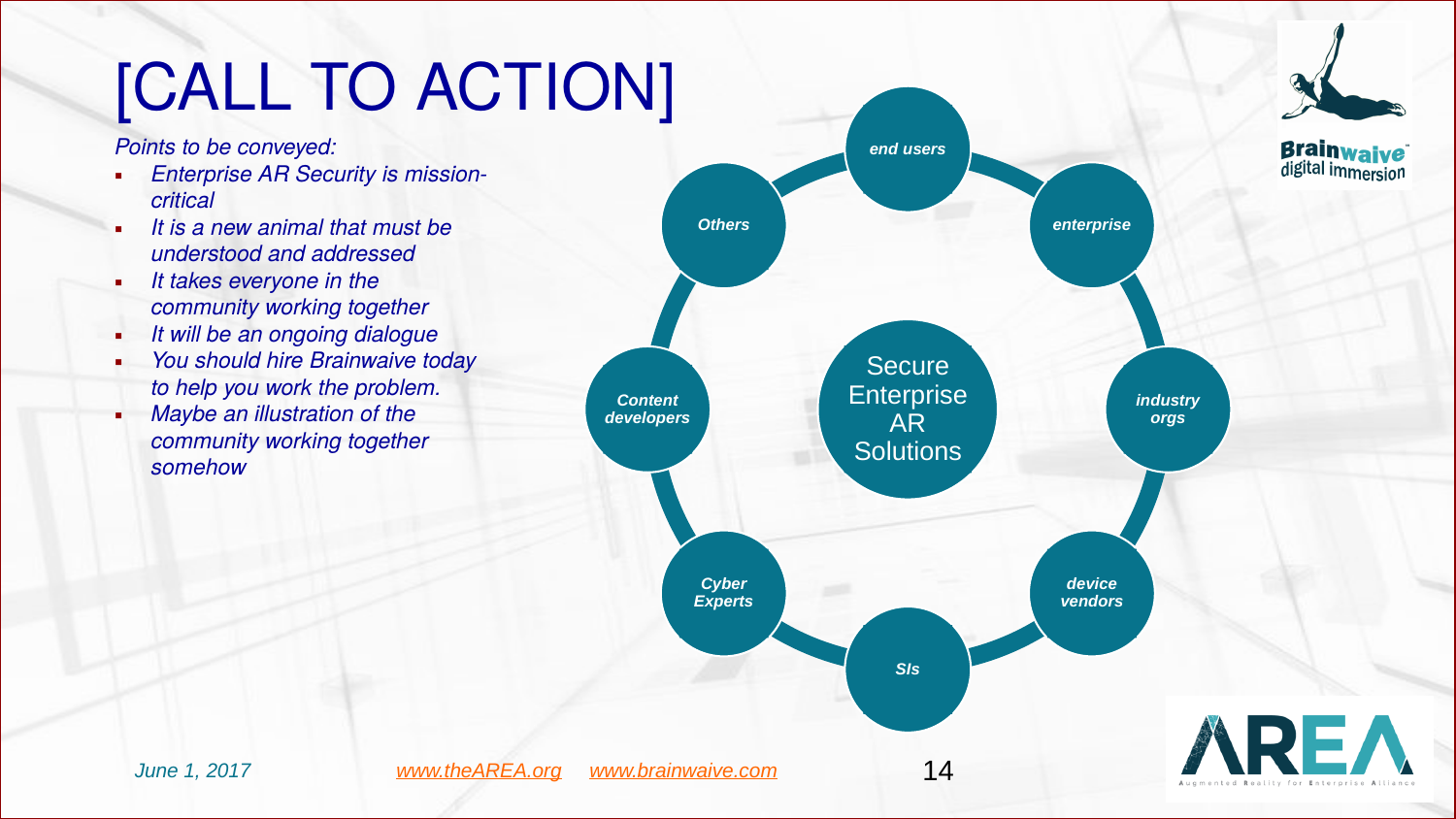

# [CALL TO ACTION]

end users

Others
enterprise

Secure Enterprise AR Solutions

Content developers
industry orgs

Cyber Experts
device vendors

SIs
Points to be conveyed:
Enterprise AR Security is mission-critical
It is a new animal that must be understood and addressed
It takes everyone in the community working together
It will be an ongoing dialogue
You should hire Brainwaive today to help you work the problem.
Maybe an illustration of the community working together somehow
14